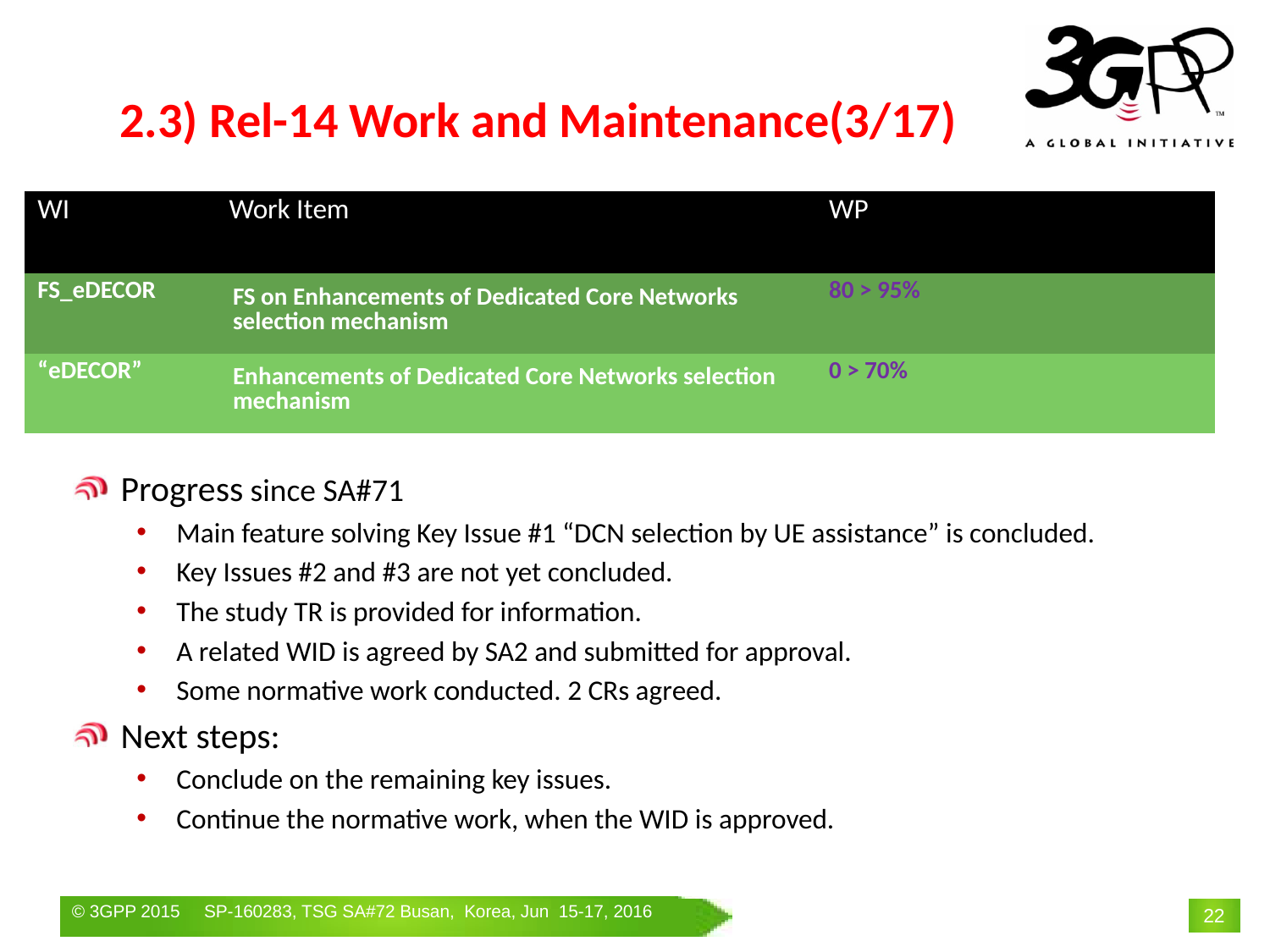

# 2.3) Rel-14 Work and Maintenance(3/17)
| WI | Work Item | WP |  |  |
| --- | --- | --- | --- | --- |
| FS\_eDECOR | FS on Enhancements of Dedicated Core Networks selection mechanism | 80 > 95% |  |  |
| “eDECOR” | Enhancements of Dedicated Core Networks selection mechanism | 0 > 70% |  |  |
Progress since SA#71
Main feature solving Key Issue #1 “DCN selection by UE assistance” is concluded.
Key Issues #2 and #3 are not yet concluded.
The study TR is provided for information.
A related WID is agreed by SA2 and submitted for approval.
Some normative work conducted. 2 CRs agreed.
Next steps:
Conclude on the remaining key issues.
Continue the normative work, when the WID is approved.